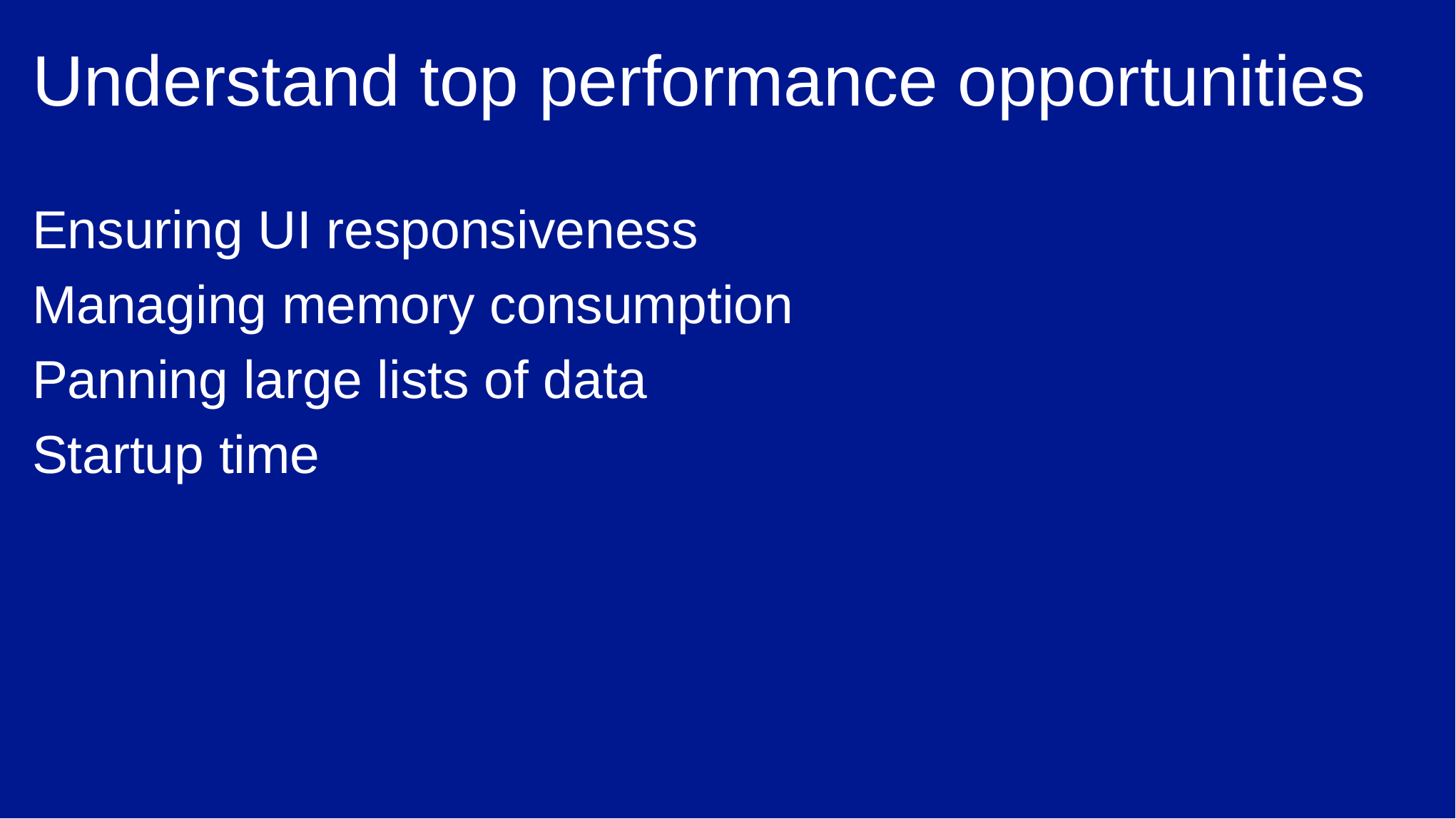

# Understand top performance opportunities
Ensuring UI responsiveness
Managing memory consumption
Panning large lists of data
Startup time